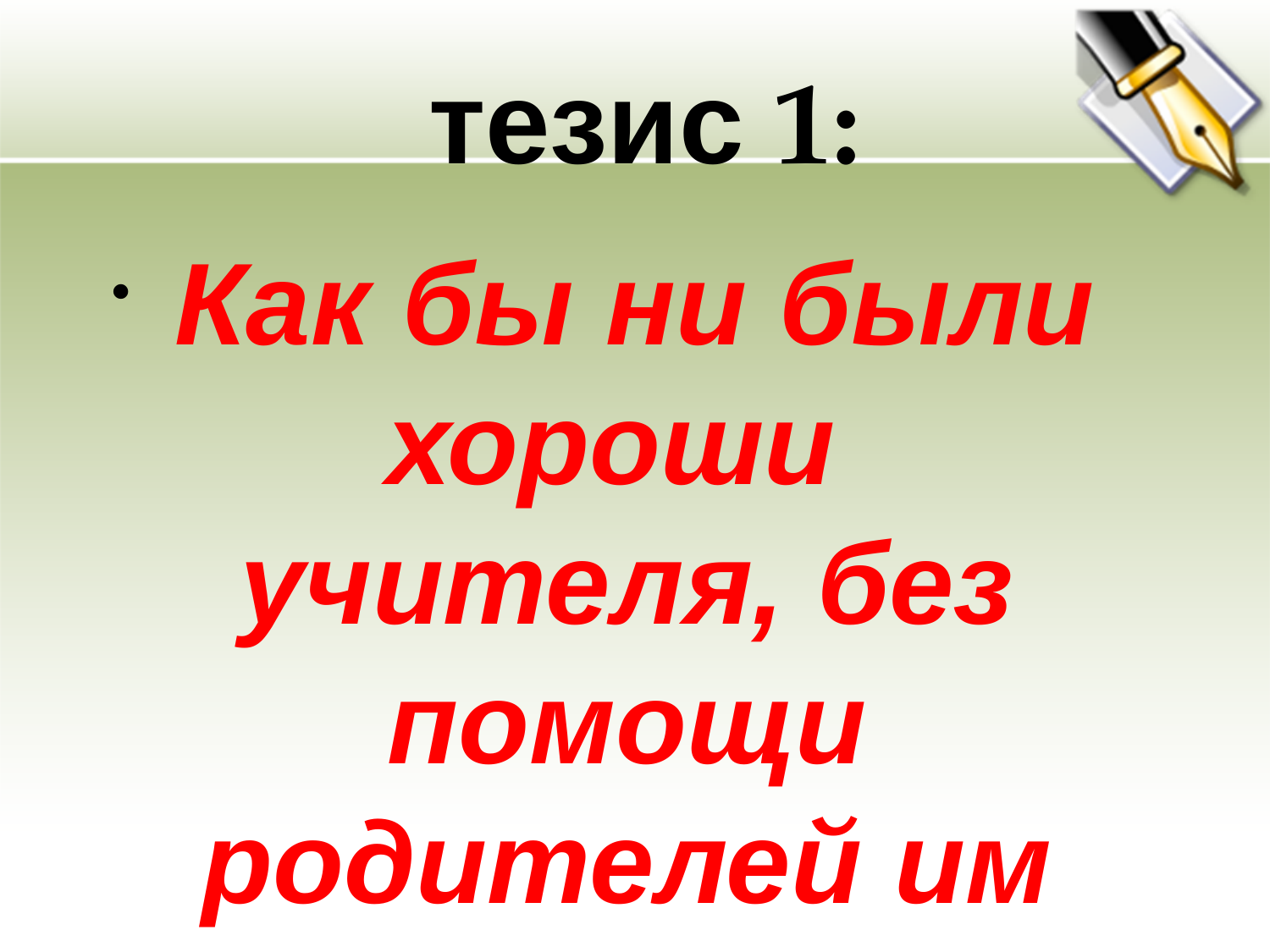

# тезис 1:
 Как бы ни были хороши  учителя, без помощи родителей им не обойтись.